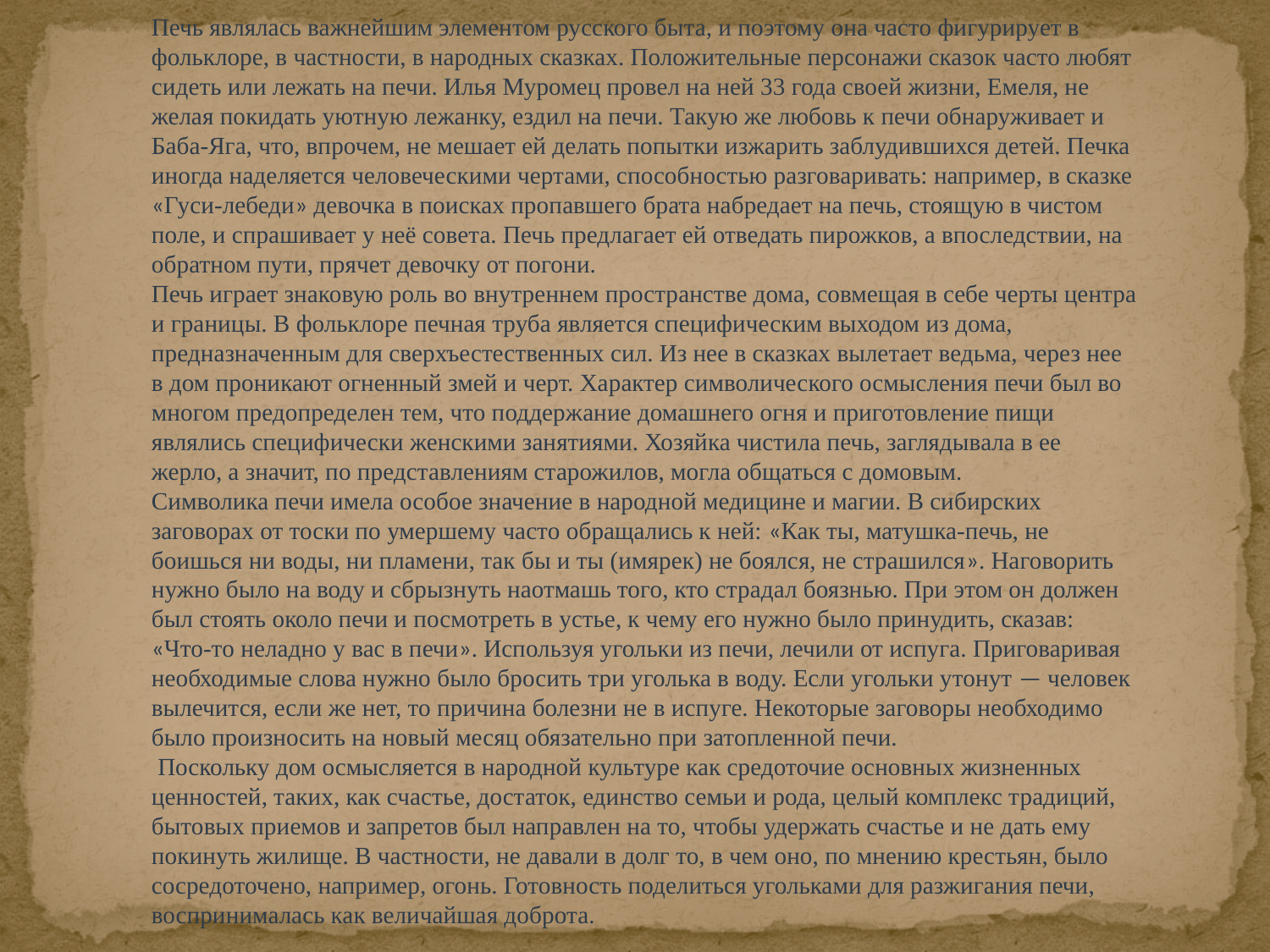

Печь являлась важнейшим элементом русского быта, и поэтому она часто фигурирует в фольклоре, в частности, в народных сказках. Положительные персонажи сказок часто любят сидеть или лежать на печи. Илья Муромец провел на ней 33 года своей жизни, Емеля, не желая покидать уютную лежанку, ездил на печи. Такую же любовь к печи обнаруживает и Баба-Яга, что, впрочем, не мешает ей делать попытки изжарить заблудившихся детей. Печка иногда наделяется человеческими чертами, способностью разговаривать: например, в сказке «Гуси-лебеди» девочка в поисках пропавшего брата набредает на печь, стоящую в чистом поле, и спрашивает у неё совета. Печь предлагает ей отведать пирожков, а впоследствии, на обратном пути, прячет девочку от погони.
Печь играет знаковую роль во внутреннем пространстве дома, совмещая в себе черты центра и границы. В фольклоре печная труба является специфическим выходом из дома, предназначенным для сверхъестественных сил. Из нее в сказках вылетает ведьма, через нее в дом проникают огненный змей и черт. Характер символического осмысления печи был во многом предопределен тем, что поддержание домашнего огня и приготовление пищи являлись специфически женскими занятиями. Хозяйка чистила печь, заглядывала в ее жерло, а значит, по представлениям старожилов, могла общаться с домовым.
Символика печи имела особое значение в народной медицине и магии. В сибирских заговорах от тоски по умершему часто обращались к ней: «Как ты, матушка-печь, не боишься ни воды, ни пламени, так бы и ты (имярек) не боялся, не страшился». Наговорить нужно было на воду и сбрызнуть наотмашь того, кто страдал боязнью. При этом он должен был стоять около печи и посмотреть в устье, к чему его нужно было принудить, сказав: «Что-то неладно у вас в печи». Используя угольки из печи, лечили от испуга. Приговаривая необходимые слова нужно было бросить три уголька в воду. Если угольки утонут — человек вылечится, если же нет, то причина болезни не в испуге. Некоторые заговоры необходимо было произносить на новый месяц обязательно при затопленной печи.
 Поскольку дом осмысляется в народной культуре как средоточие основных жизненных ценностей, таких, как счастье, достаток, единство семьи и рода, целый комплекс традиций, бытовых приемов и запретов был направлен на то, чтобы удержать счастье и не дать ему покинуть жилище. В частности, не давали в долг то, в чем оно, по мнению крестьян, было сосредоточено, например, огонь. Готовность поделиться угольками для разжигания печи, воспринималась как величайшая доброта.